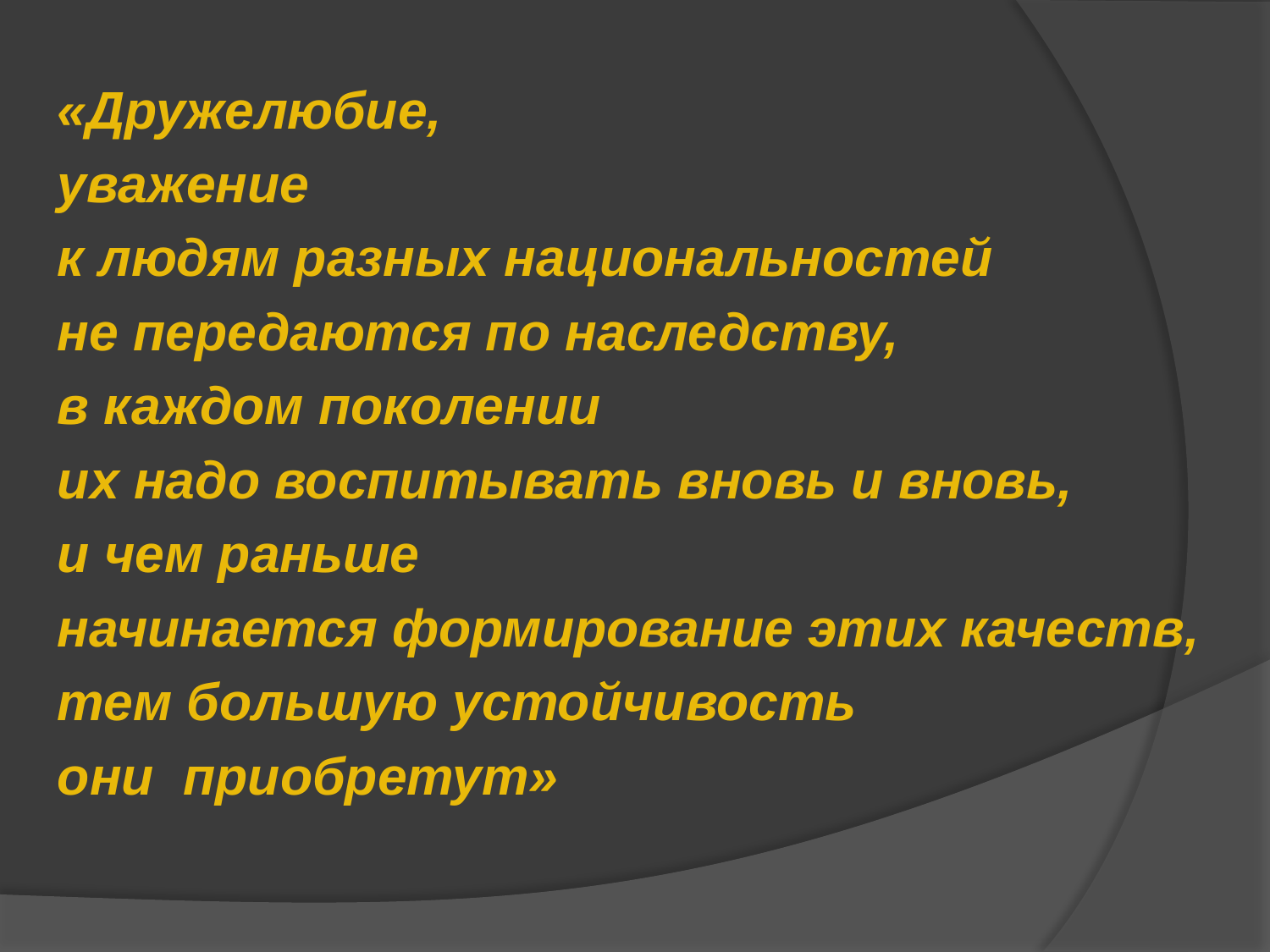

«Дружелюбие,
уважение
к людям разных национальностей
не передаются по наследству,
в каждом поколении
их надо воспитывать вновь и вновь,
и чем раньше
начинается формирование этих качеств,
тем большую устойчивость
они  приобретут»